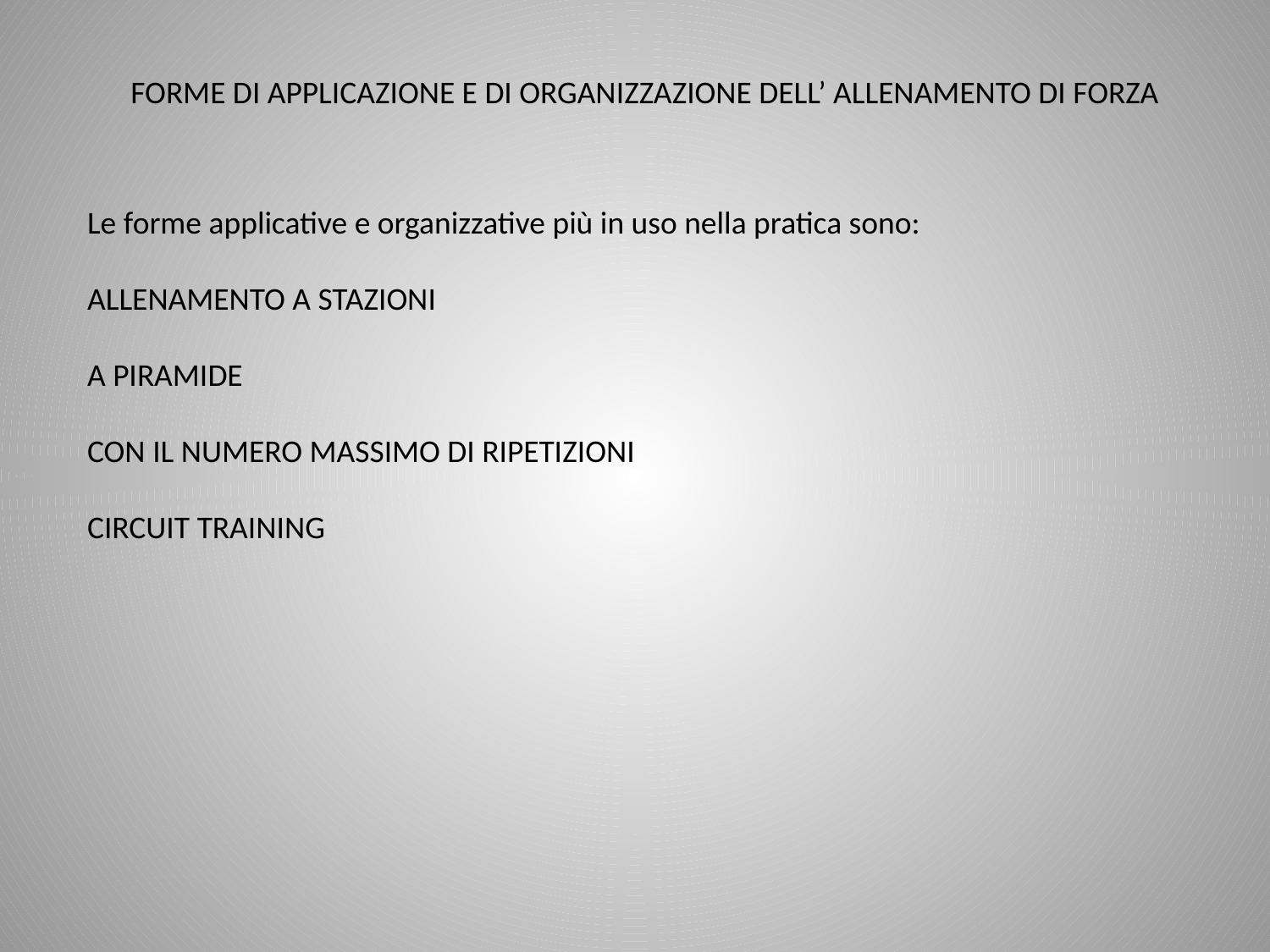

FORME DI APPLICAZIONE E DI ORGANIZZAZIONE DELL’ ALLENAMENTO DI FORZA
Le forme applicative e organizzative più in uso nella pratica sono:

ALLENAMENTO A STAZIONI

A PIRAMIDE

CON IL NUMERO MASSIMO DI RIPETIZIONI

CIRCUIT TRAINING